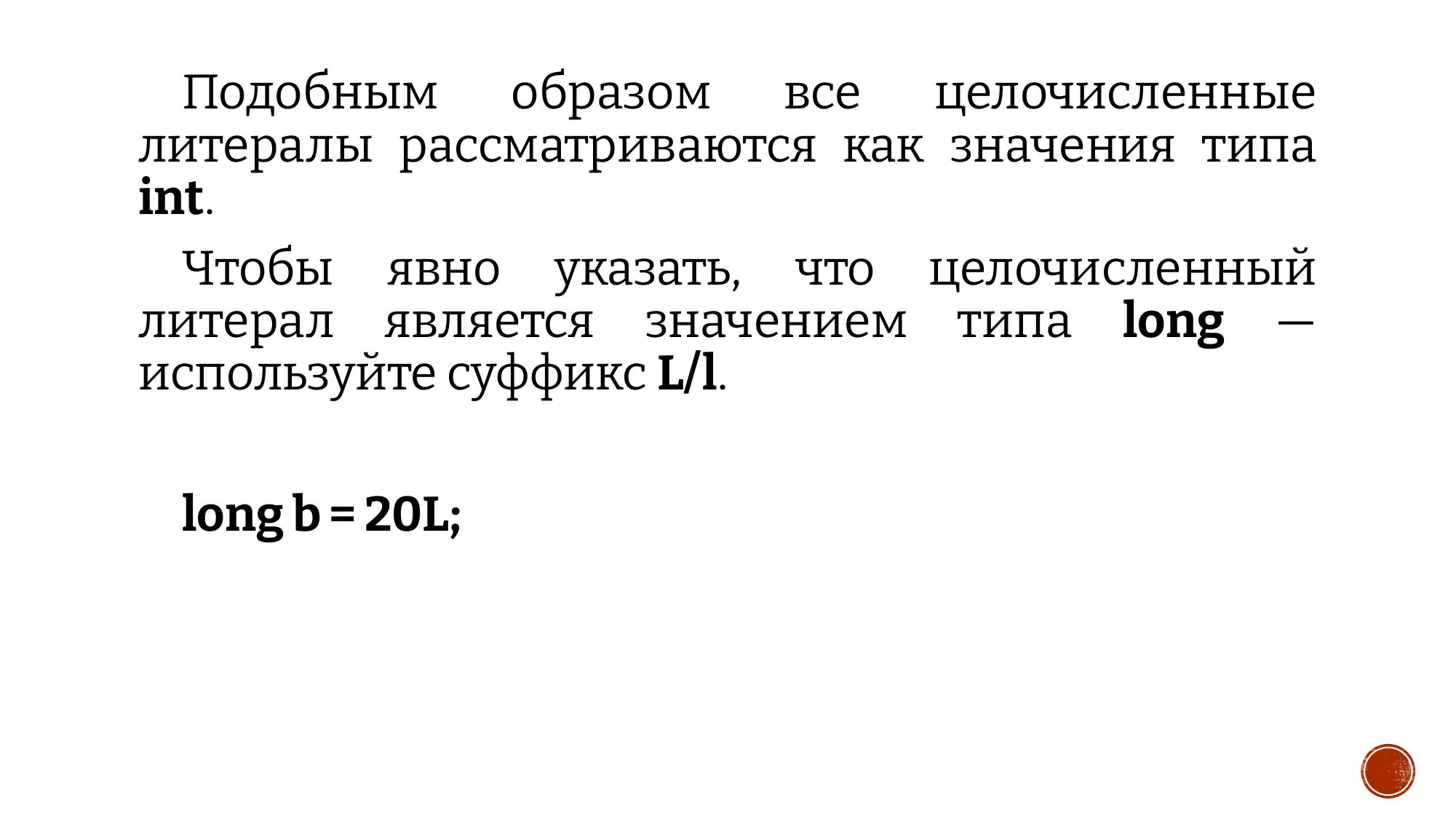

Подобным образом все целочисленные литералы рассматриваются как значения типа int.
Чтобы явно указать, что целочисленный литерал является значением типа long — используйте суффикс L/l.

long b = 20L;